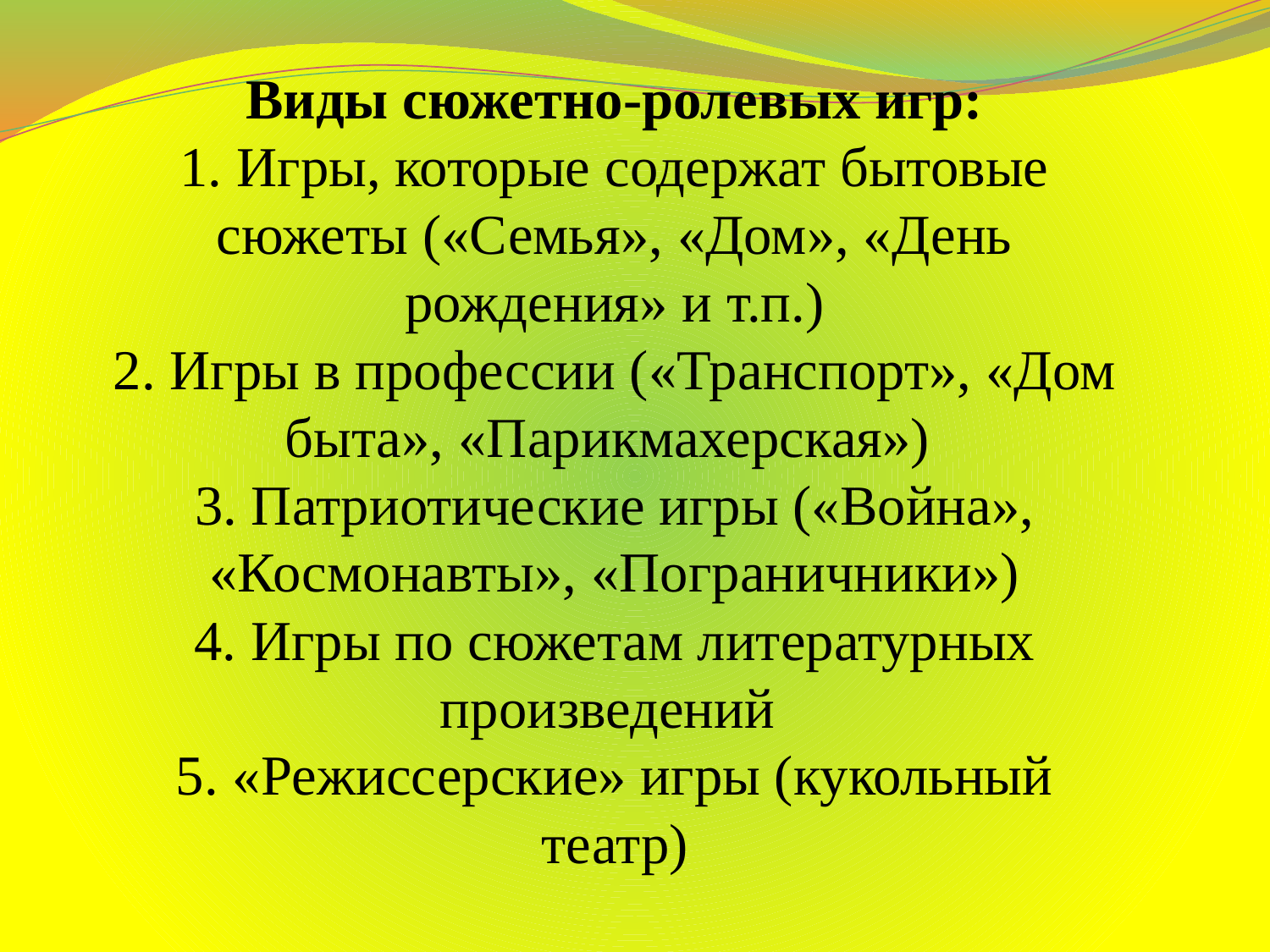

Виды сюжетно-ролевых игр:
1. Игры, которые содержат бытовые сюжеты («Семья», «Дом», «День рождения» и т.п.)
2. Игры в профессии («Транспорт», «Дом быта», «Парикмахерская»)
3. Патриотические игры («Война», «Космонавты», «Пограничники»)
4. Игры по сюжетам литературных произведений
5. «Режиссерские» игры (кукольный театр)